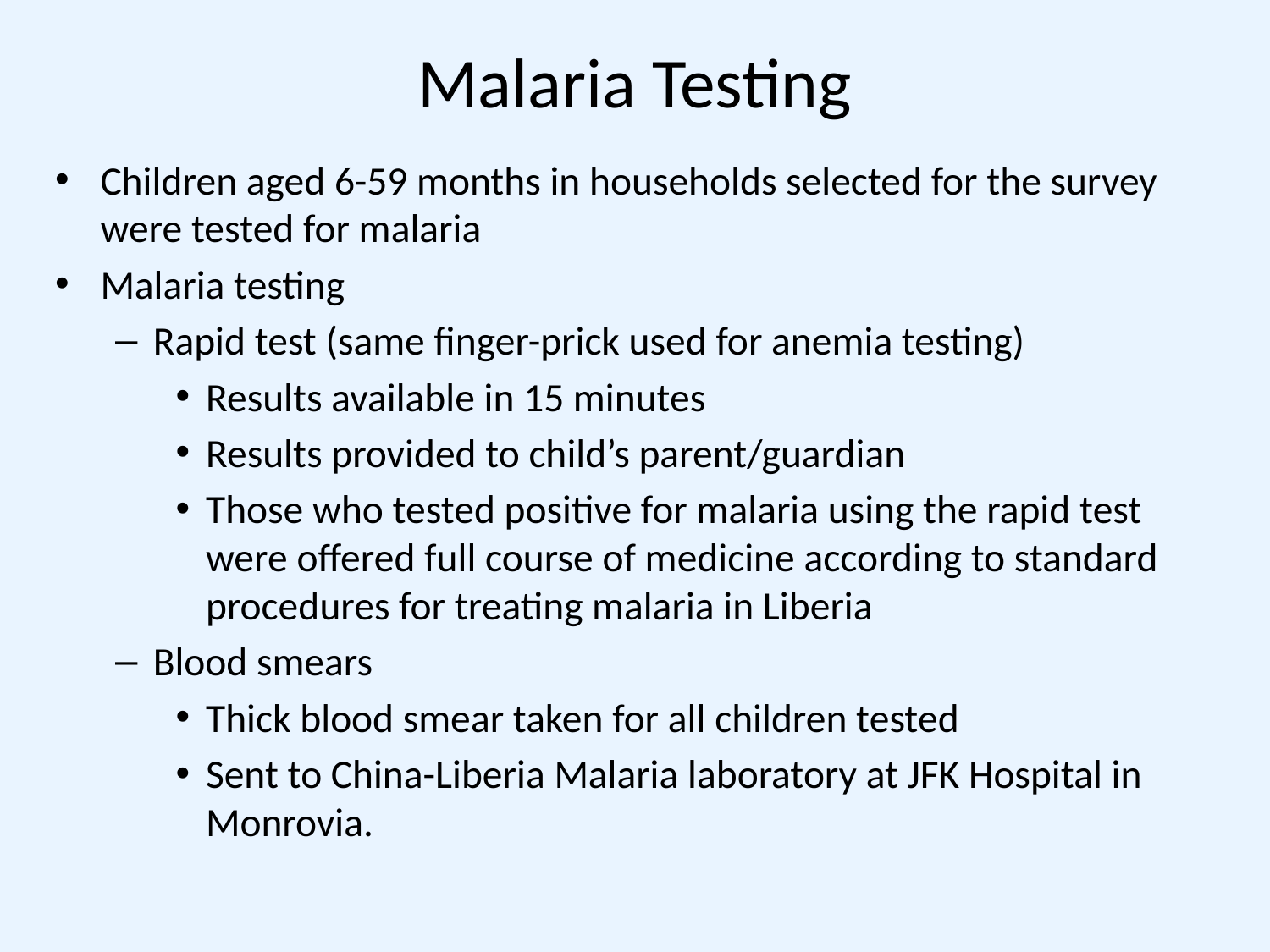

# Malaria Testing
Children aged 6-59 months in households selected for the survey were tested for malaria
Malaria testing
Rapid test (same finger-prick used for anemia testing)
Results available in 15 minutes
Results provided to child’s parent/guardian
Those who tested positive for malaria using the rapid test were offered full course of medicine according to standard procedures for treating malaria in Liberia
Blood smears
Thick blood smear taken for all children tested
Sent to China-Liberia Malaria laboratory at JFK Hospital in Monrovia.